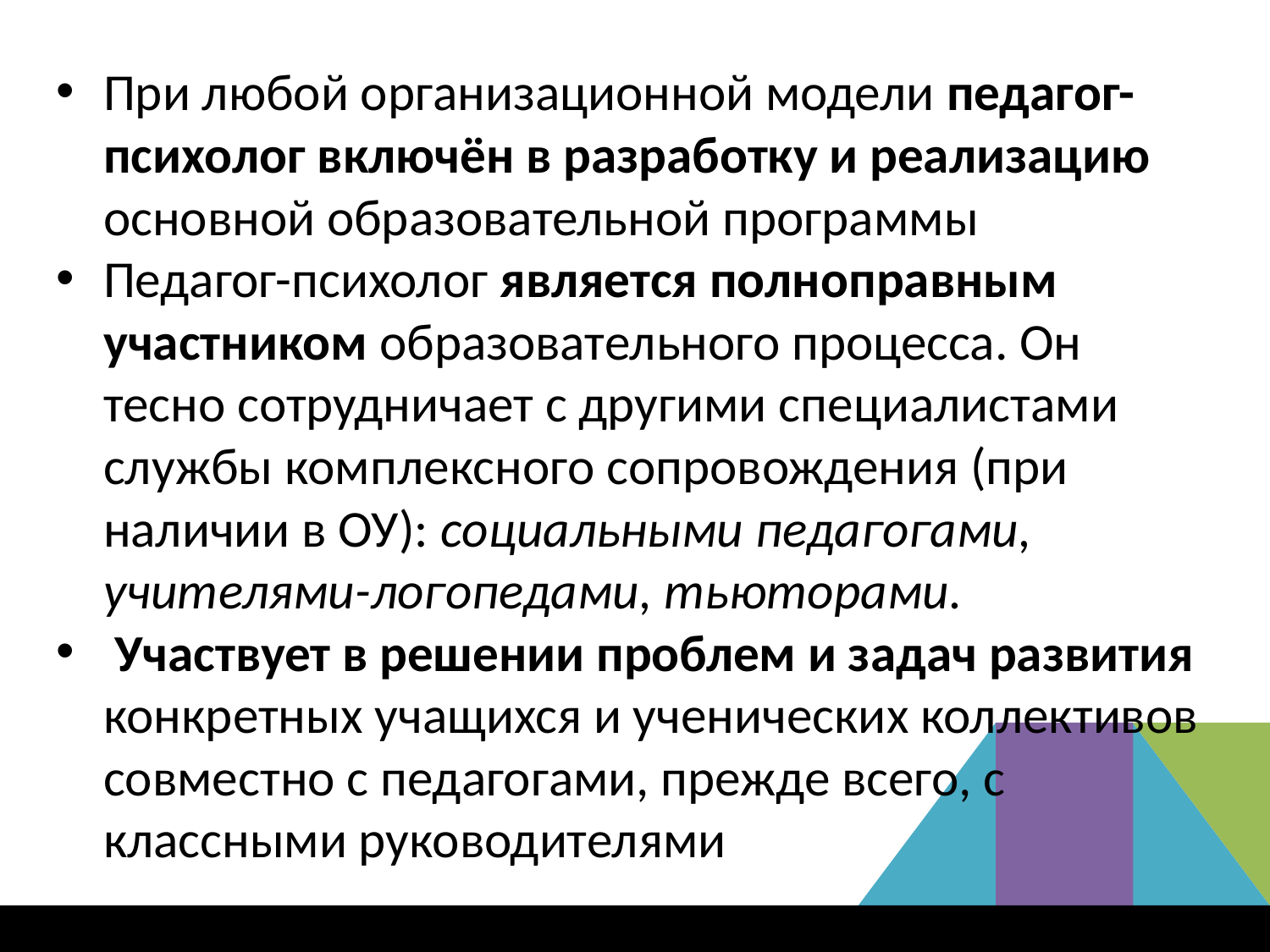

При любой организационной модели педагог-психолог включён в разработку и реализацию основной образовательной программы
Педагог-психолог является полноправным участником образовательного процесса. Он тесно сотрудничает с другими специалистами службы комплексного сопровождения (при наличии в ОУ): социальными педагогами, учителями-логопедами, тьюторами.
 Участвует в решении проблем и задач развития конкретных учащихся и ученических коллективов совместно с педагогами, прежде всего, с классными руководителями